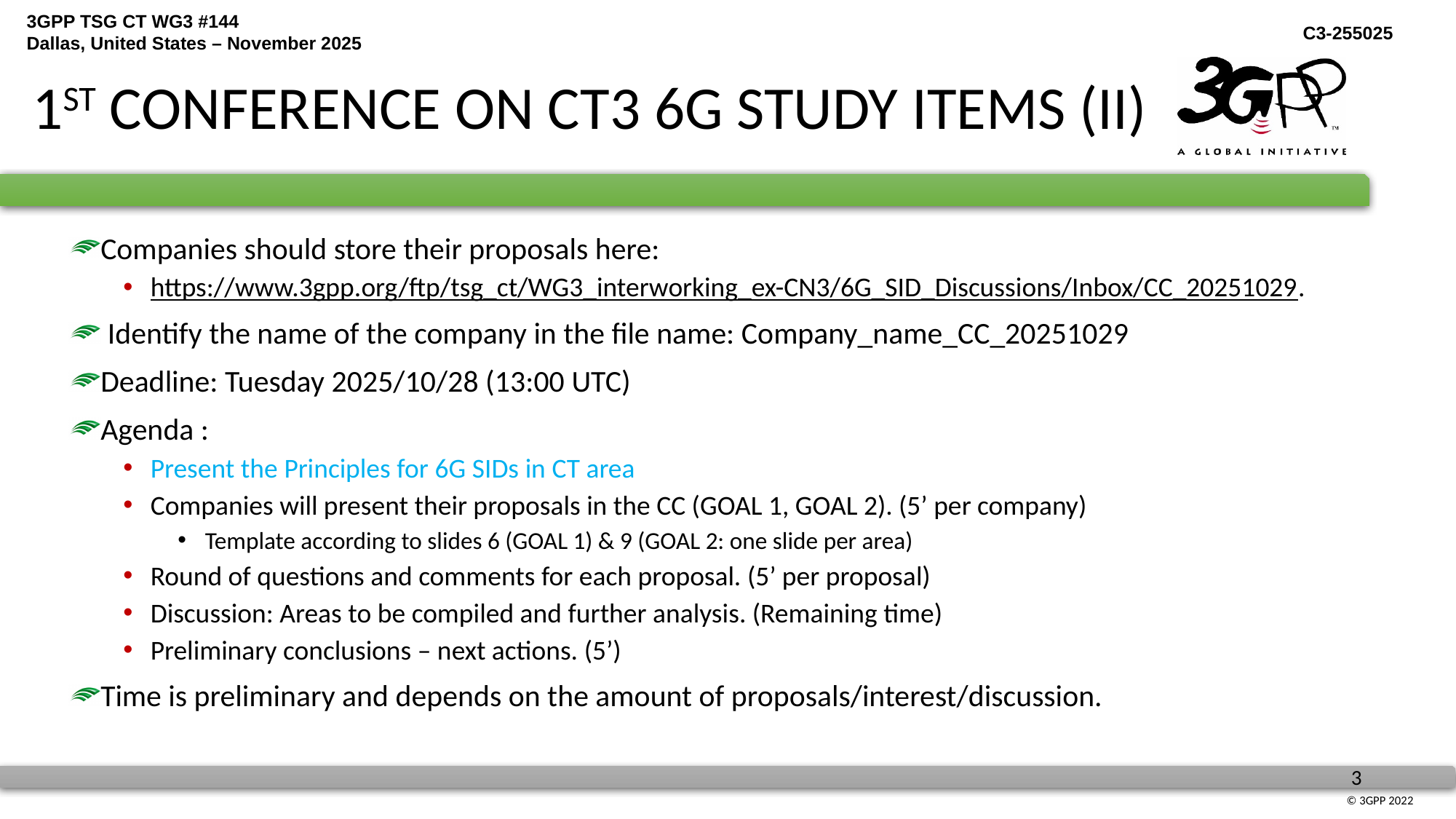

# 1ST CONFERENCE ON CT3 6G STUDY ITEMS (II)
Companies should store their proposals here:
https://www.3gpp.org/ftp/tsg_ct/WG3_interworking_ex-CN3/6G_SID_Discussions/Inbox/CC_20251029.
 Identify the name of the company in the file name: Company_name_CC_20251029
Deadline: Tuesday 2025/10/28 (13:00 UTC)
Agenda :
Present the Principles for 6G SIDs in CT area
Companies will present their proposals in the CC (GOAL 1, GOAL 2). (5’ per company)
Template according to slides 6 (GOAL 1) & 9 (GOAL 2: one slide per area)
Round of questions and comments for each proposal. (5’ per proposal)
Discussion: Areas to be compiled and further analysis. (Remaining time)
Preliminary conclusions – next actions. (5’)
Time is preliminary and depends on the amount of proposals/interest/discussion.